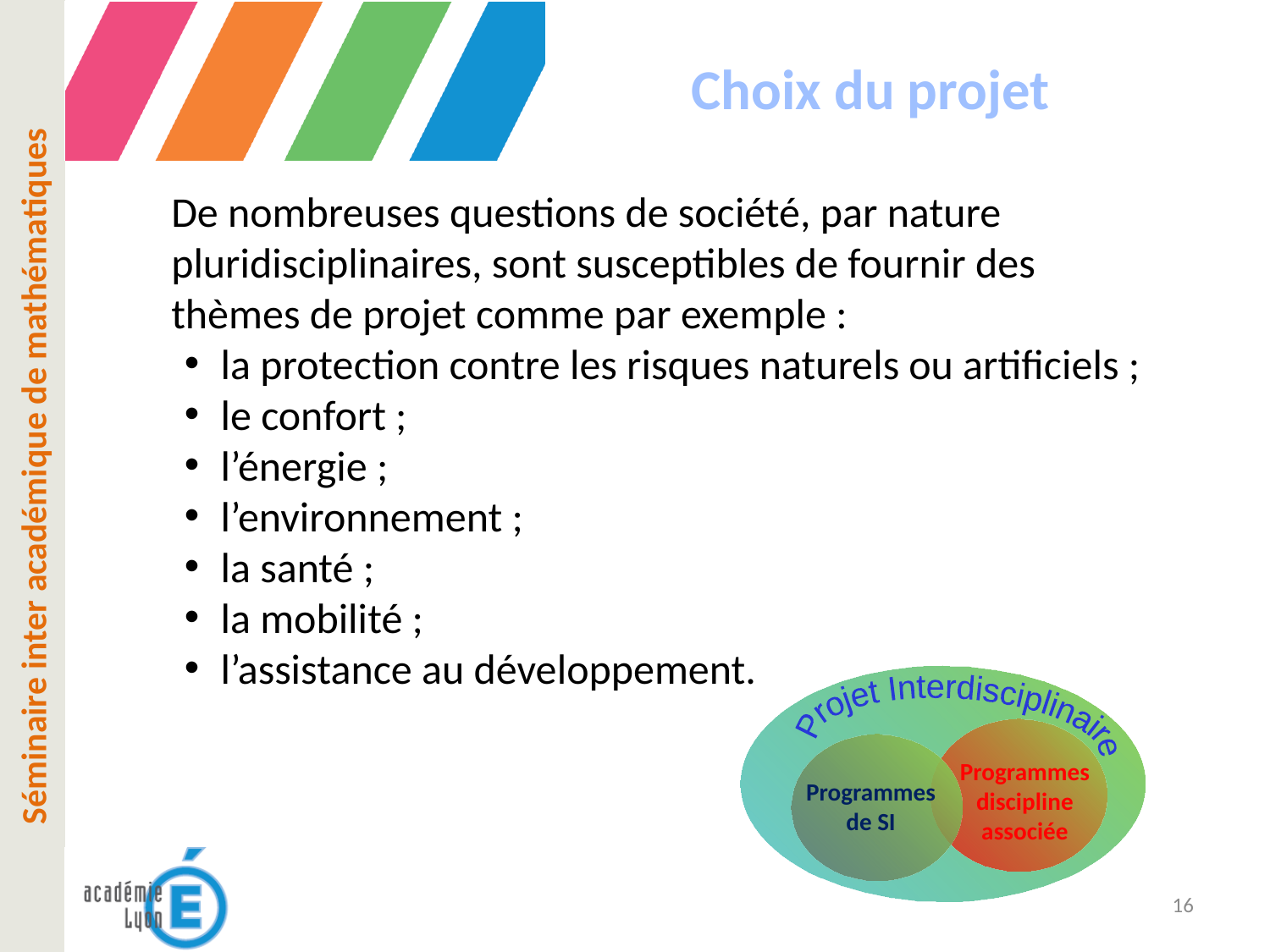

Choix du projet
De nombreuses questions de société, par nature pluridisciplinaires, sont susceptibles de fournir des thèmes de projet comme par exemple :
la protection contre les risques naturels ou artificiels ;
le confort ;
l’énergie ;
l’environnement ;
la santé ;
la mobilité ;
l’assistance au développement.

Projet Interdisciplinaire

Programmes discipline
associée

Programmes de SI
16